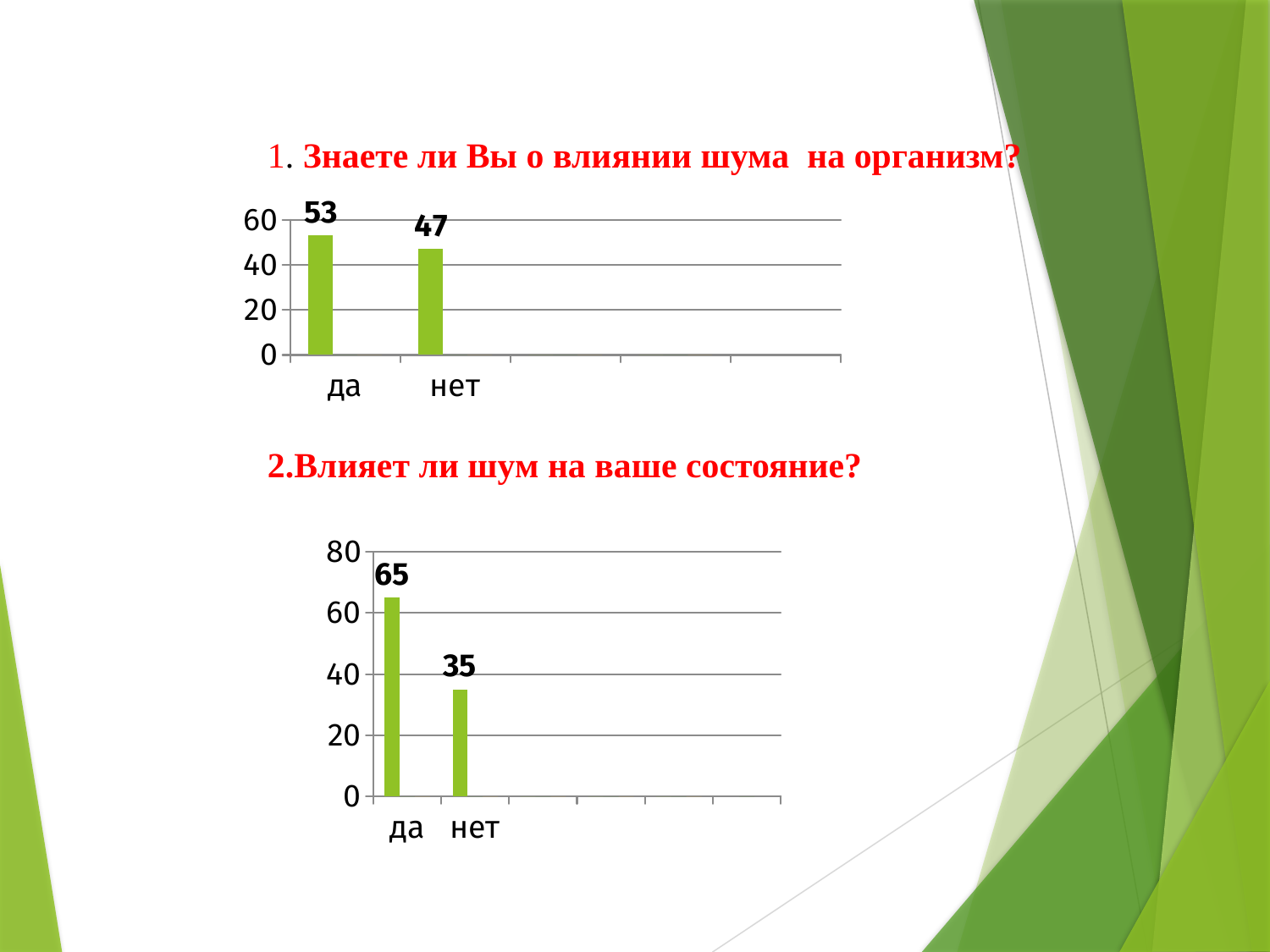

1. Знаете ли Вы о влиянии шума  на организм?

### Chart

| Category | Ряд 1 |  1 Знаете ли Вы о влиянии шума  на организм? |  2 |
|---|---|---|---|
| да | 53.0 | 0.0 | 0.0 |
| нет | 47.0 | 0.0 | 0.0 |
|   | 0.0 | 0.0 | 0.0 |
|   | 0.0 | 0.0 | 0.0 |
|   | None | None | None |
2.Влияет ли шум на ваше состояние?

### Chart

| Category | Ряд 1 |  2 |  3 |
|---|---|---|---|
| да | 65.0 | 0.0 | 0.0 |
| нет | 35.0 | 0.0 | 0.0 |
|   | 0.0 | 0.0 | 0.0 |
|   | 0.0 | 0.0 | 0.0 |
|   | 0.0 | 0.0 | 0.0 |